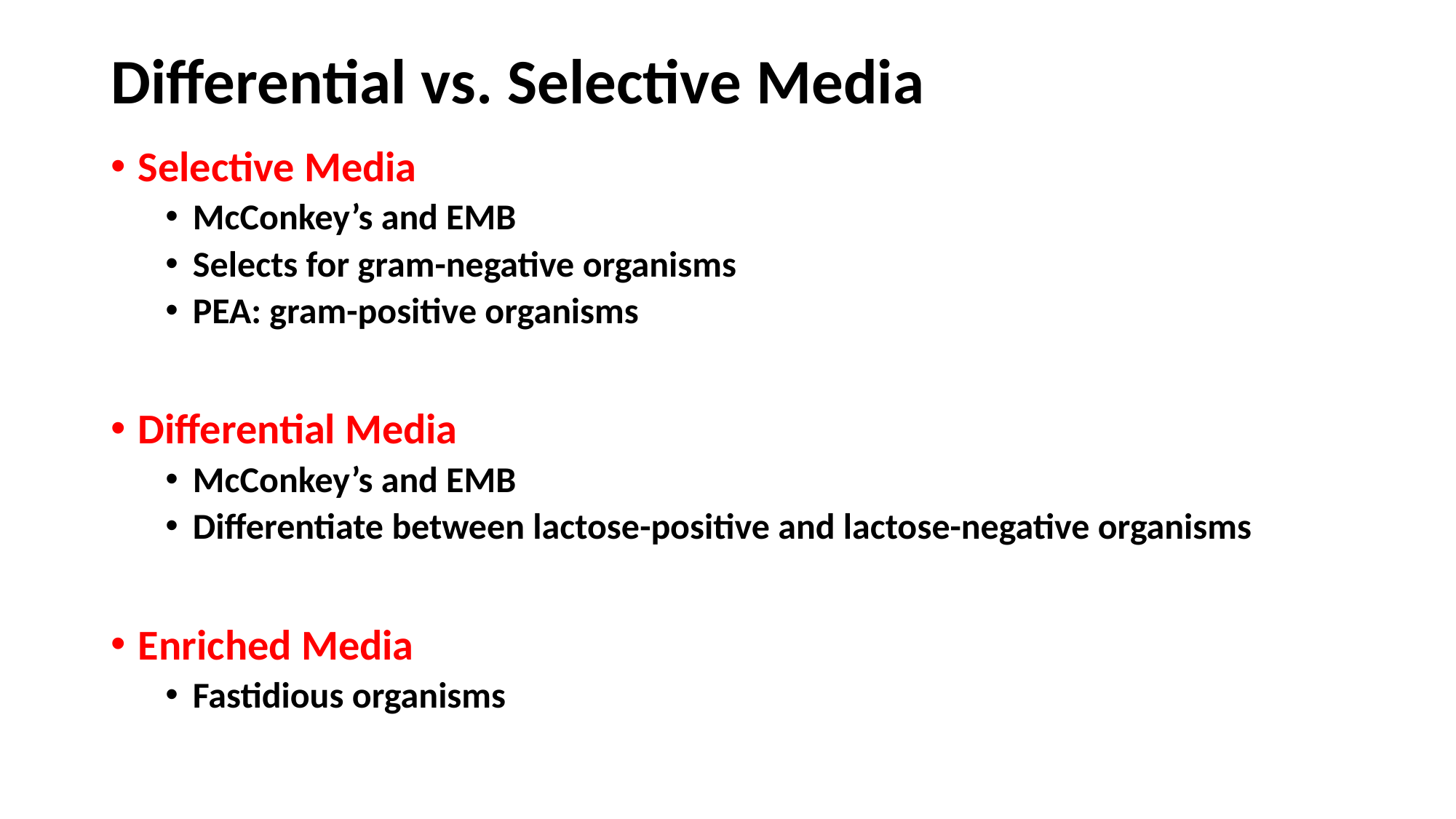

# Differential vs. Selective Media
Selective Media
McConkey’s and EMB
Selects for gram-negative organisms
PEA: gram-positive organisms

Differential Media
McConkey’s and EMB
Differentiate between lactose-positive and lactose-negative organisms

Enriched Media
Fastidious organisms